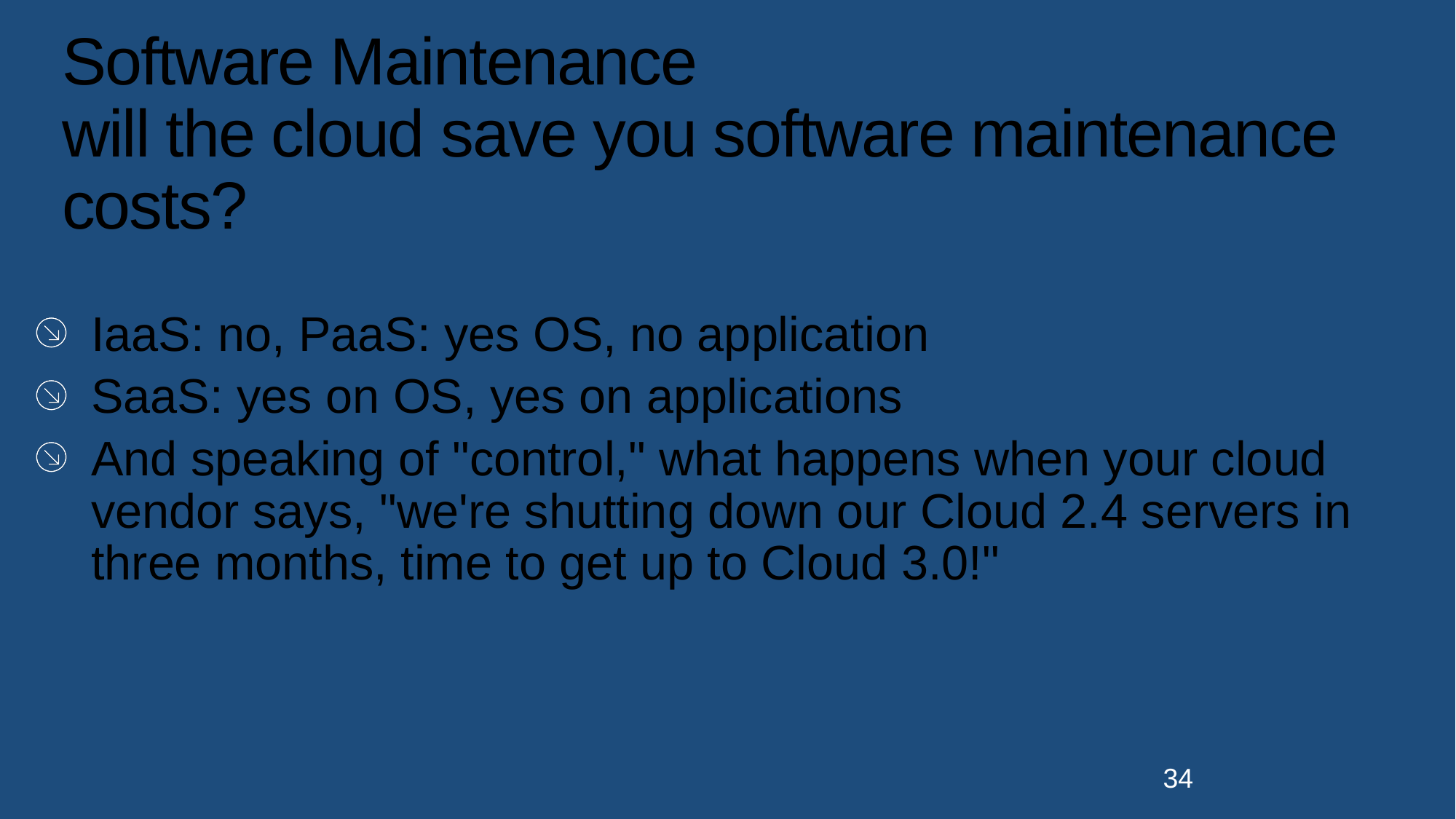

# Software Maintenance will the cloud save you software maintenance costs?
IaaS: no, PaaS: yes OS, no application
SaaS: yes on OS, yes on applications
And speaking of "control," what happens when your cloud vendor says, "we're shutting down our Cloud 2.4 servers in three months, time to get up to Cloud 3.0!"

34